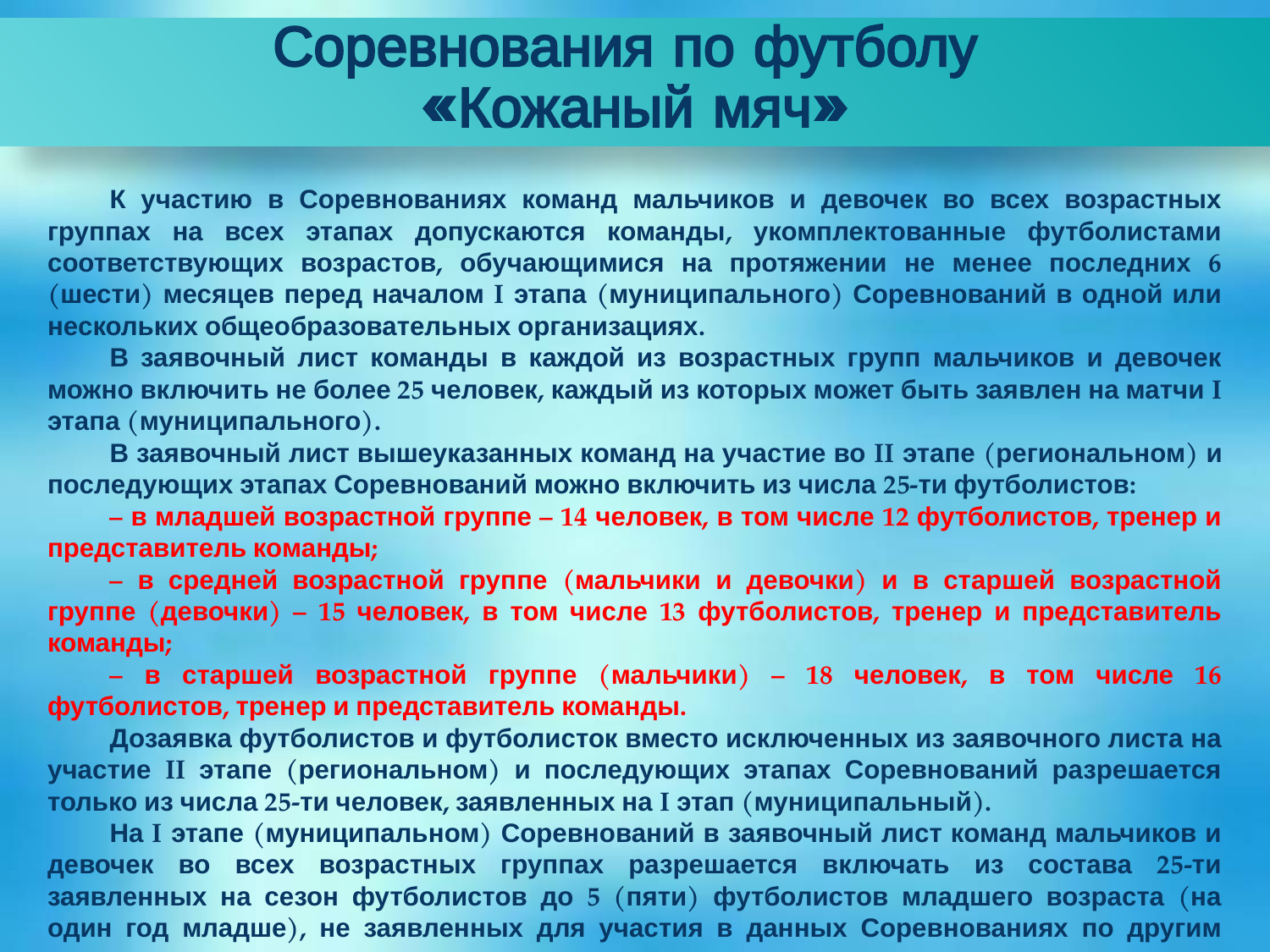

Соревнования по футболу
«Кожаный мяч»

К участию в Соревнованиях команд мальчиков и девочек во всех возрастных группах на всех этапах допускаются команды, укомплектованные футболистами соответствующих возрастов, обучающимися на протяжении не менее последних 6 (шести) месяцев перед началом I этапа (муниципального) Соревнований в одной или нескольких общеобразовательных организациях.
В заявочный лист команды в каждой из возрастных групп мальчиков и девочек можно включить не более 25 человек, каждый из которых может быть заявлен на матчи I этапа (муниципального).
В заявочный лист вышеуказанных команд на участие во II этапе (региональном) и последующих этапах Соревнований можно включить из числа 25-ти футболистов:
– в младшей возрастной группе – 14 человек, в том числе 12 футболистов, тренер и представитель команды;
– в средней возрастной группе (мальчики и девочки) и в старшей возрастной группе (девочки) – 15 человек, в том числе 13 футболистов, тренер и представитель команды;
– в старшей возрастной группе (мальчики) – 18 человек, в том числе 16 футболистов, тренер и представитель команды.
Дозаявка футболистов и футболисток вместо исключенных из заявочного листа на участие II этапе (региональном) и последующих этапах Соревнований разрешается только из числа 25-ти человек, заявленных на I этап (муниципальный).
На I этапе (муниципальном) Соревнований в заявочный лист команд мальчиков и девочек во всех возрастных группах разрешается включать из состава 25-ти заявленных на сезон футболистов до 5 (пяти) футболистов младшего возраста (на один год младше), не заявленных для участия в данных Соревнованиях по другим возрастным группам.